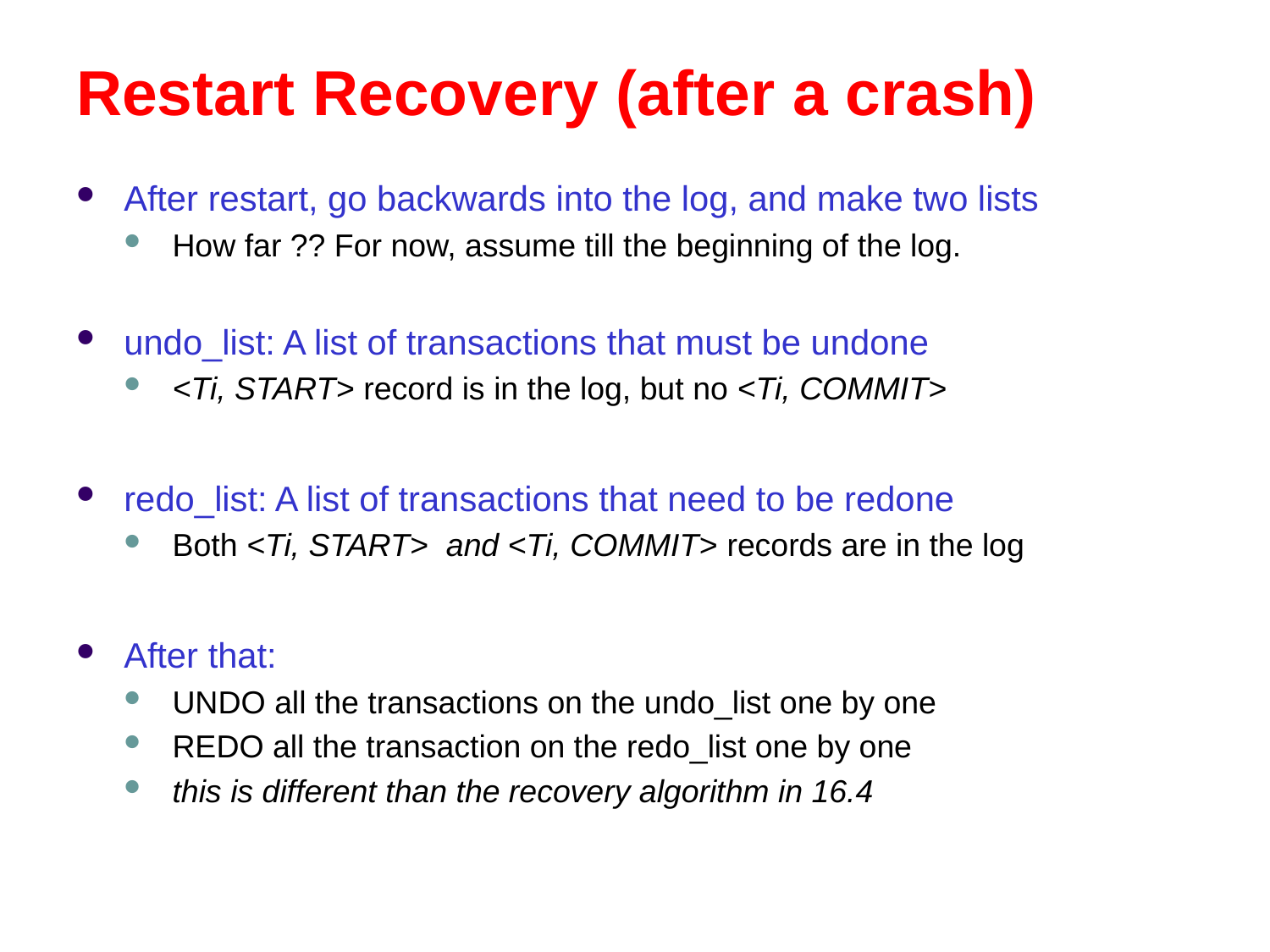

# Restart Recovery (after a crash)
After restart, go backwards into the log, and make two lists
How far ?? For now, assume till the beginning of the log.

undo_list: A list of transactions that must be undone
<Ti, START> record is in the log, but no <Ti, COMMIT>

redo_list: A list of transactions that need to be redone
Both <Ti, START>  and <Ti, COMMIT> records are in the log

After that:
UNDO all the transactions on the undo_list one by one
REDO all the transaction on the redo_list one by one
this is different than the recovery algorithm in 16.4